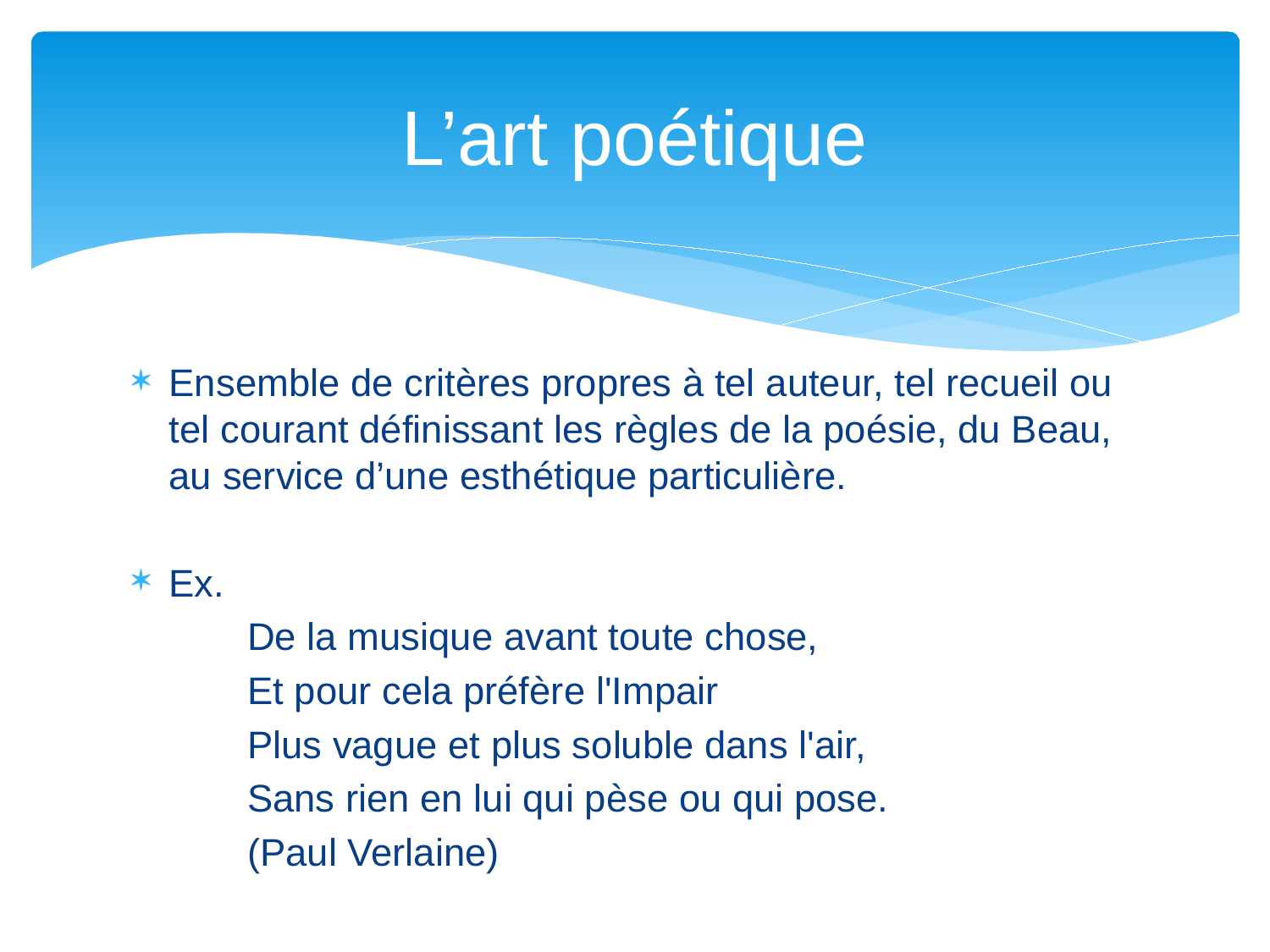

# L’art poétique
Ensemble de critères propres à tel auteur, tel recueil ou tel courant définissant les règles de la poésie, du Beau, au service d’une esthétique particulière.

Ex.
	De la musique avant toute chose,
	Et pour cela préfère l'Impair
	Plus vague et plus soluble dans l'air,
	Sans rien en lui qui pèse ou qui pose.
	(Paul Verlaine)